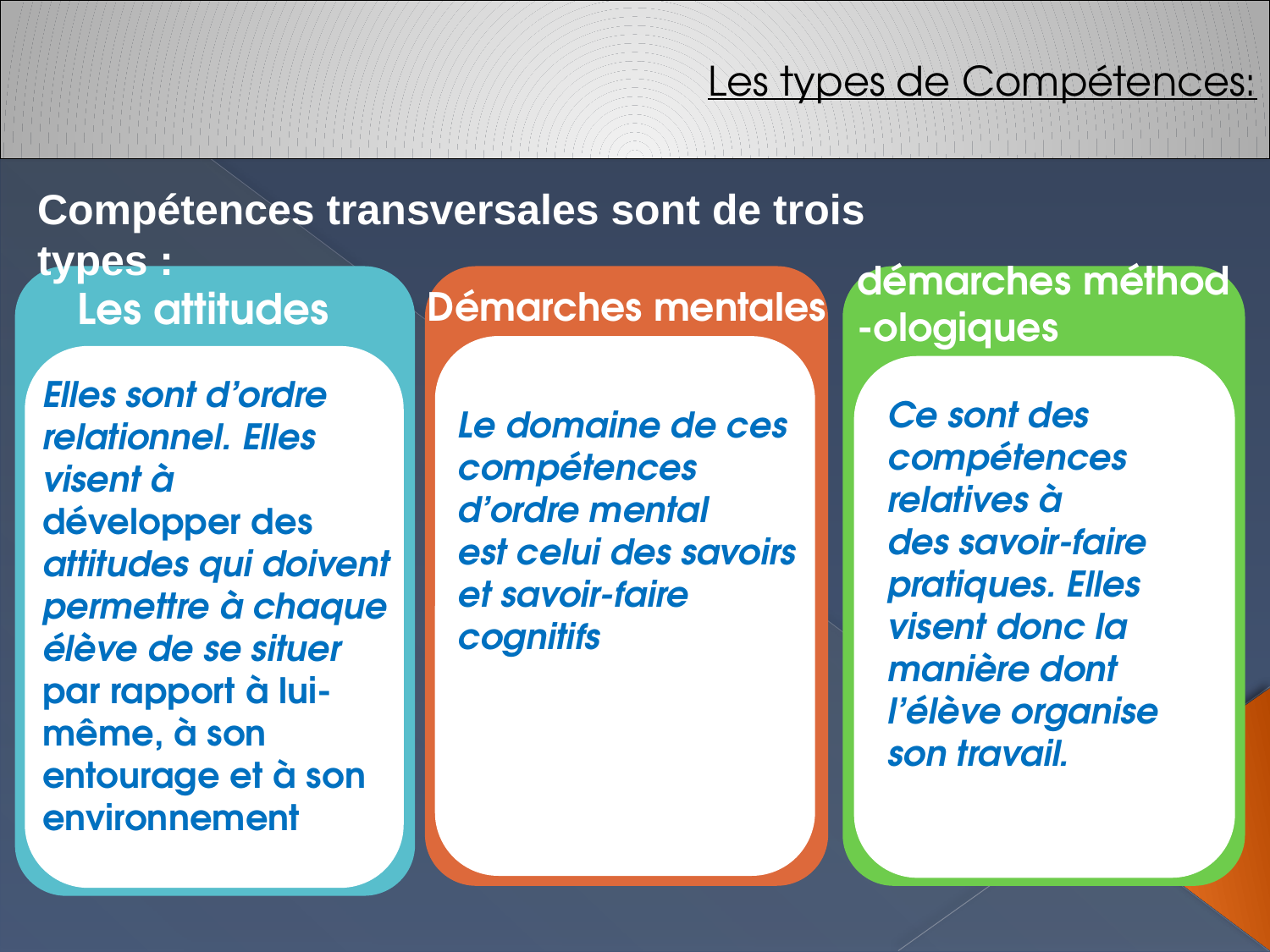

Les types de Compétences:
Compétences transversales sont de trois types :
démarches méthod
-ologiques

Les attitudes
Démarches mentales

Elles sont d’ordre relationnel. Elles visent à
développer des attitudes qui doivent permettre à chaque élève de se situer
par rapport à lui-même, à son entourage et à son environnement
Ce sont des compétences relatives à
des savoir-faire pratiques. Elles visent donc la manière dont l’élève organise
son travail.

Le domaine de ces compétences d’ordre mental
est celui des savoirs et savoir-faire cognitifs
Text in here